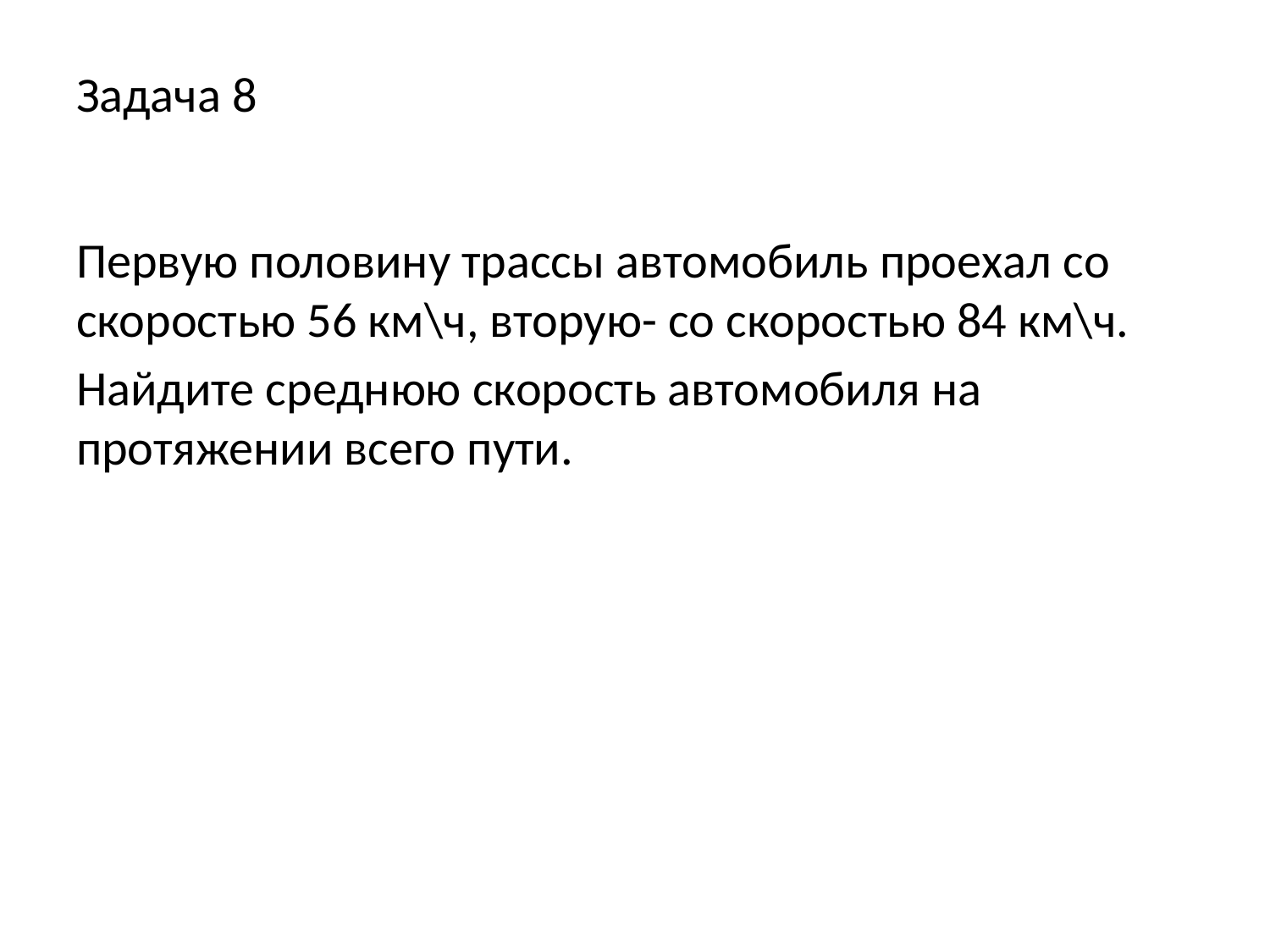

# Задача 8
Первую половину трассы автомобиль проехал со скоростью 56 км\ч, вторую- со скоростью 84 км\ч.
Найдите среднюю скорость автомобиля на протяжении всего пути.